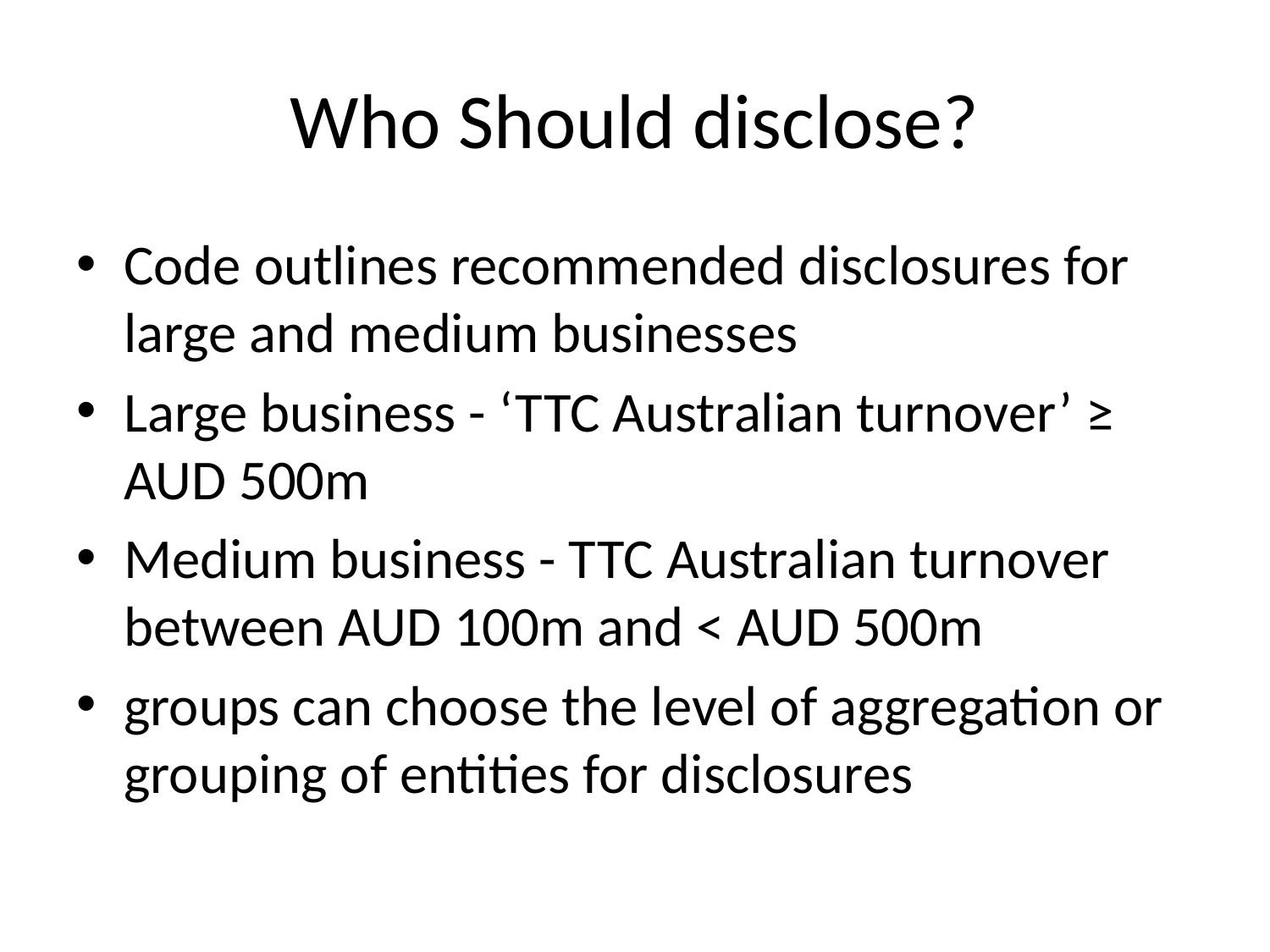

# Who Should disclose?
Code outlines recommended disclosures for large and medium businesses
Large business - ‘TTC Australian turnover’ ≥ AUD 500m
Medium business - TTC Australian turnover between AUD 100m and < AUD 500m
groups can choose the level of aggregation or grouping of entities for disclosures